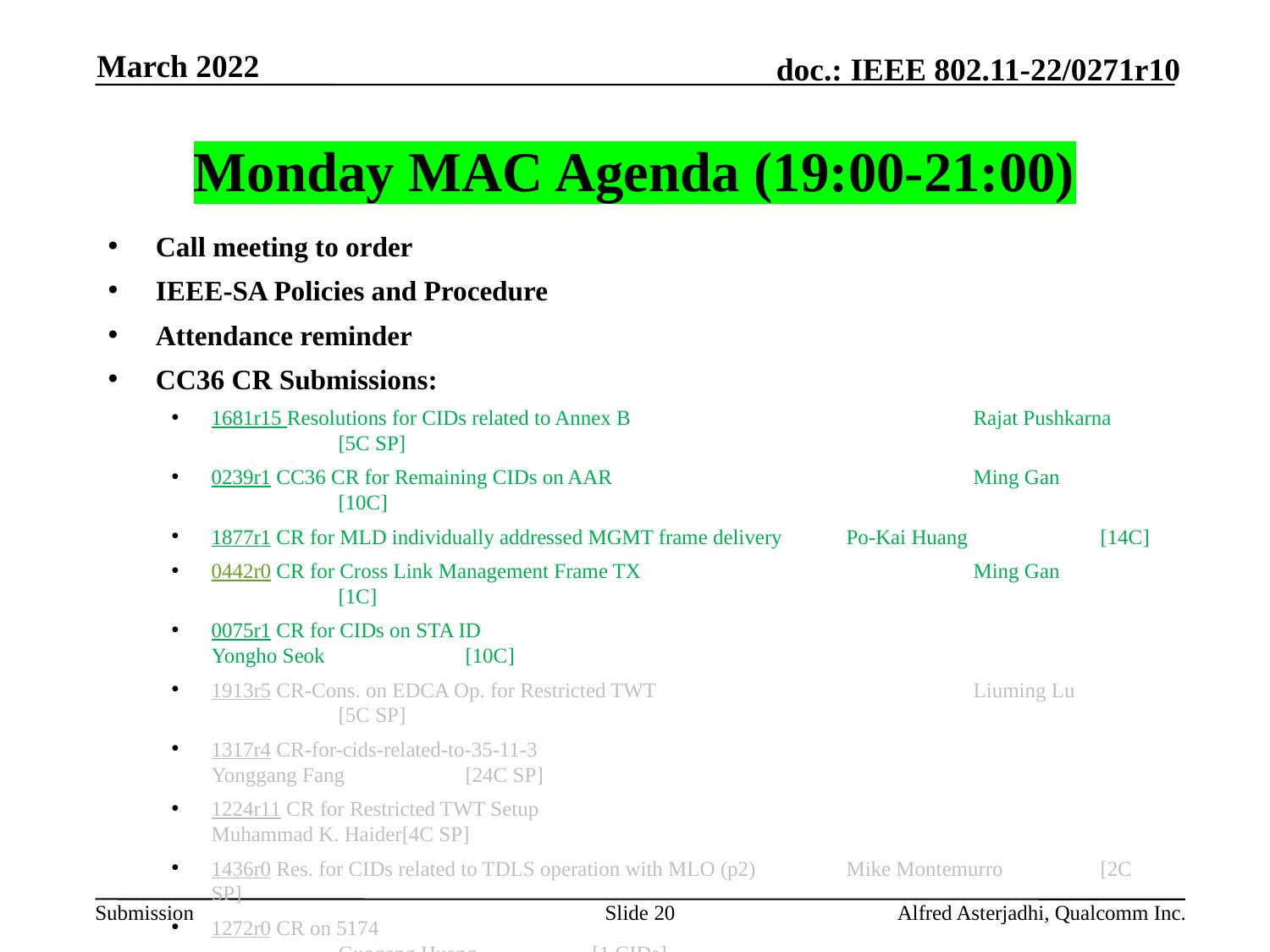

March 2022
# Monday MAC Agenda (19:00-21:00)
Call meeting to order
IEEE-SA Policies and Procedure
Attendance reminder
CC36 CR Submissions:
1681r15 Resolutions for CIDs related to Annex B 			Rajat Pushkarna	[5C SP]
0239r1 CC36 CR for Remaining CIDs on AAR			Ming Gan	 	[10C]
1877r1 CR for MLD individually addressed MGMT frame delivery	Po-Kai Huang		[14C]
0442r0 CR for Cross Link Management Frame TX 			Ming Gan		[1C]
0075r1 CR for CIDs on STA ID					Yongho Seok		[10C]
1913r5 CR-Cons. on EDCA Op. for Restricted TWT			Liuming Lu		[5C SP]
1317r4 CR-for-cids-related-to-35-11-3					Yonggang Fang	[24C SP]
1224r11 CR for Restricted TWT Setup					Muhammad K. Haider[4C SP]
1436r0 Res. for CIDs related to TDLS operation with MLO (p2)	Mike Montemurro	[2C SP]
1272r0 CR on 5174							Guogang Huang 	[1 CIDs]
1273r1 CR on 5196							Guogang Huang 	[1 CIDs]
AoB:
Recess
Slide 20
Alfred Asterjadhi, Qualcomm Inc.